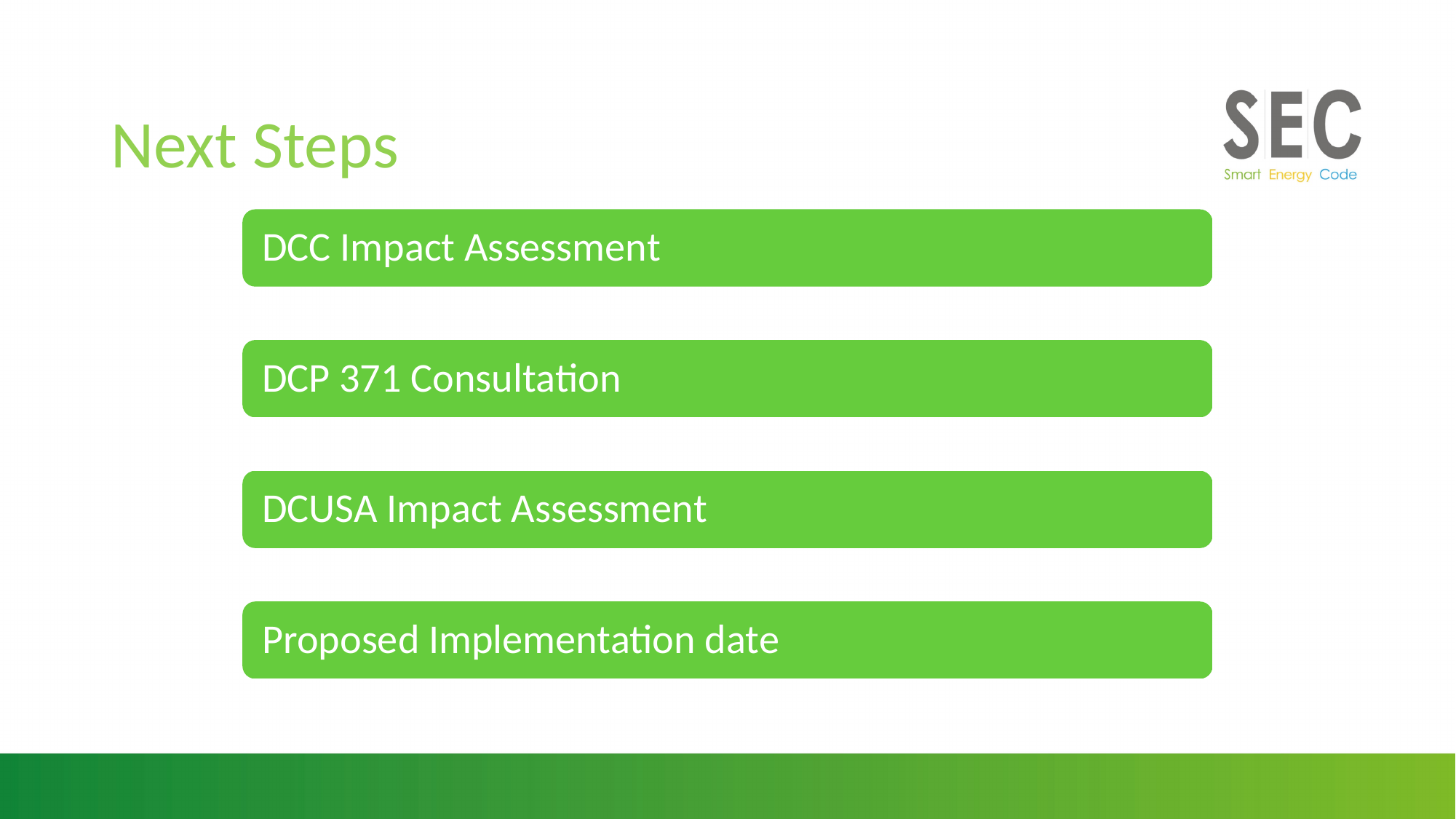

# Next Steps
DCC Impact Assessment

DCP 371 Consultation

DCUSA Impact Assessment

Proposed Implementation date